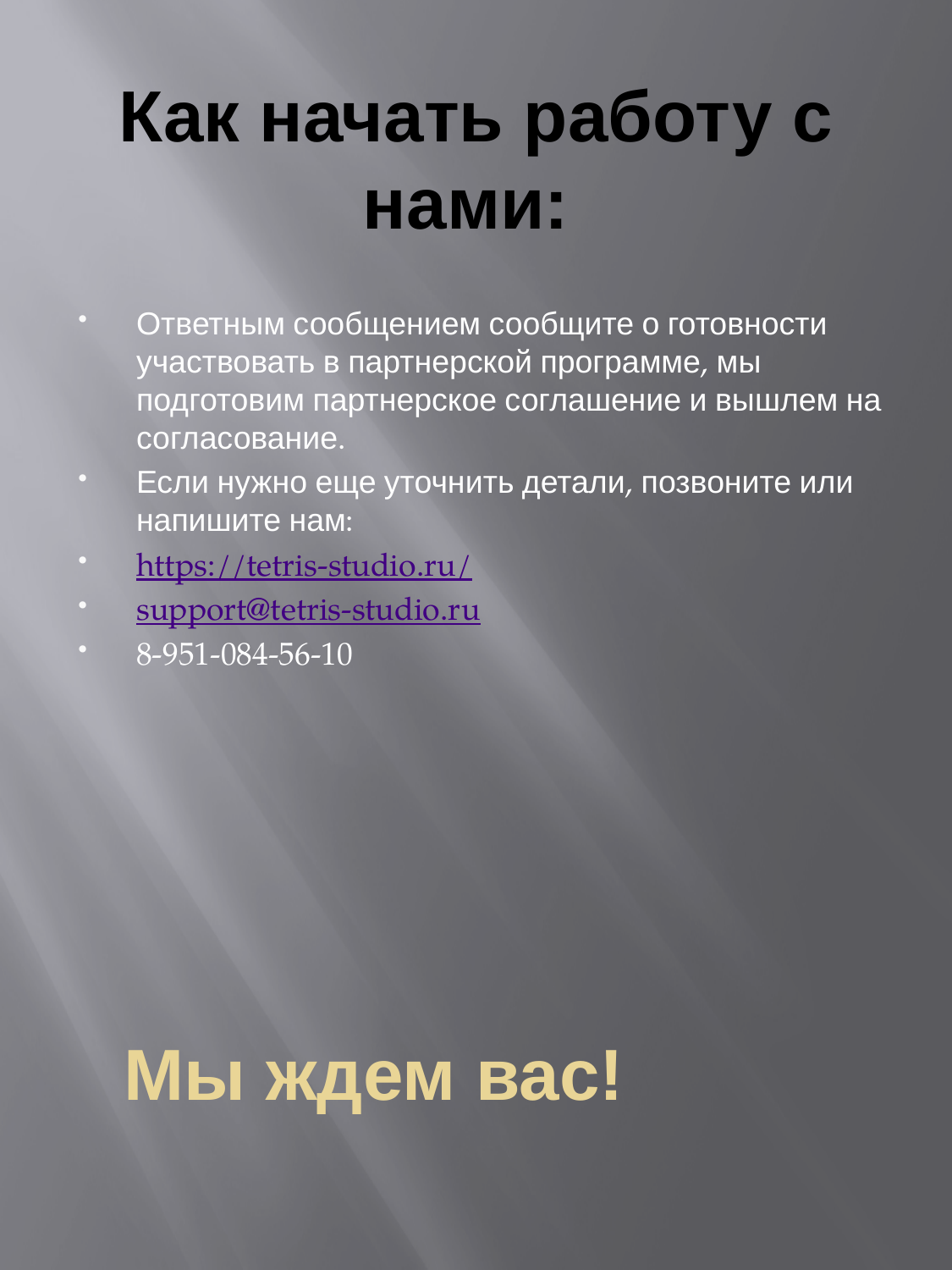

# Как начать работу с нами:
Ответным сообщением сообщите о готовности участвовать в партнерской программе, мы подготовим партнерское соглашение и вышлем на согласование.
Если нужно еще уточнить детали, позвоните или напишите нам:
https://tetris-studio.ru/
support@tetris-studio.ru
8-951-084-56-10

Мы ждем вас!